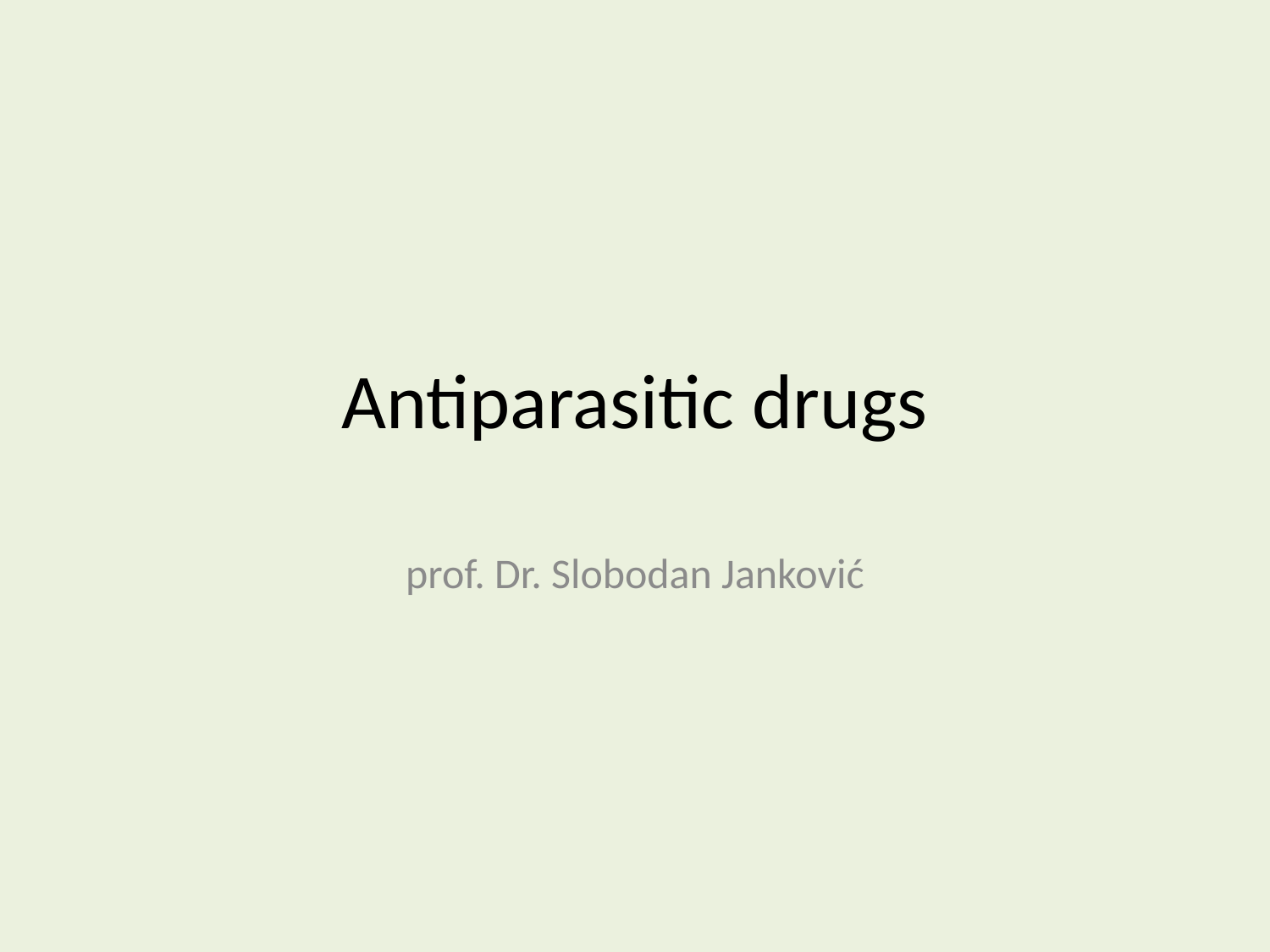

# Antiparasitic drugs
prof. Dr. Slobodan Janković